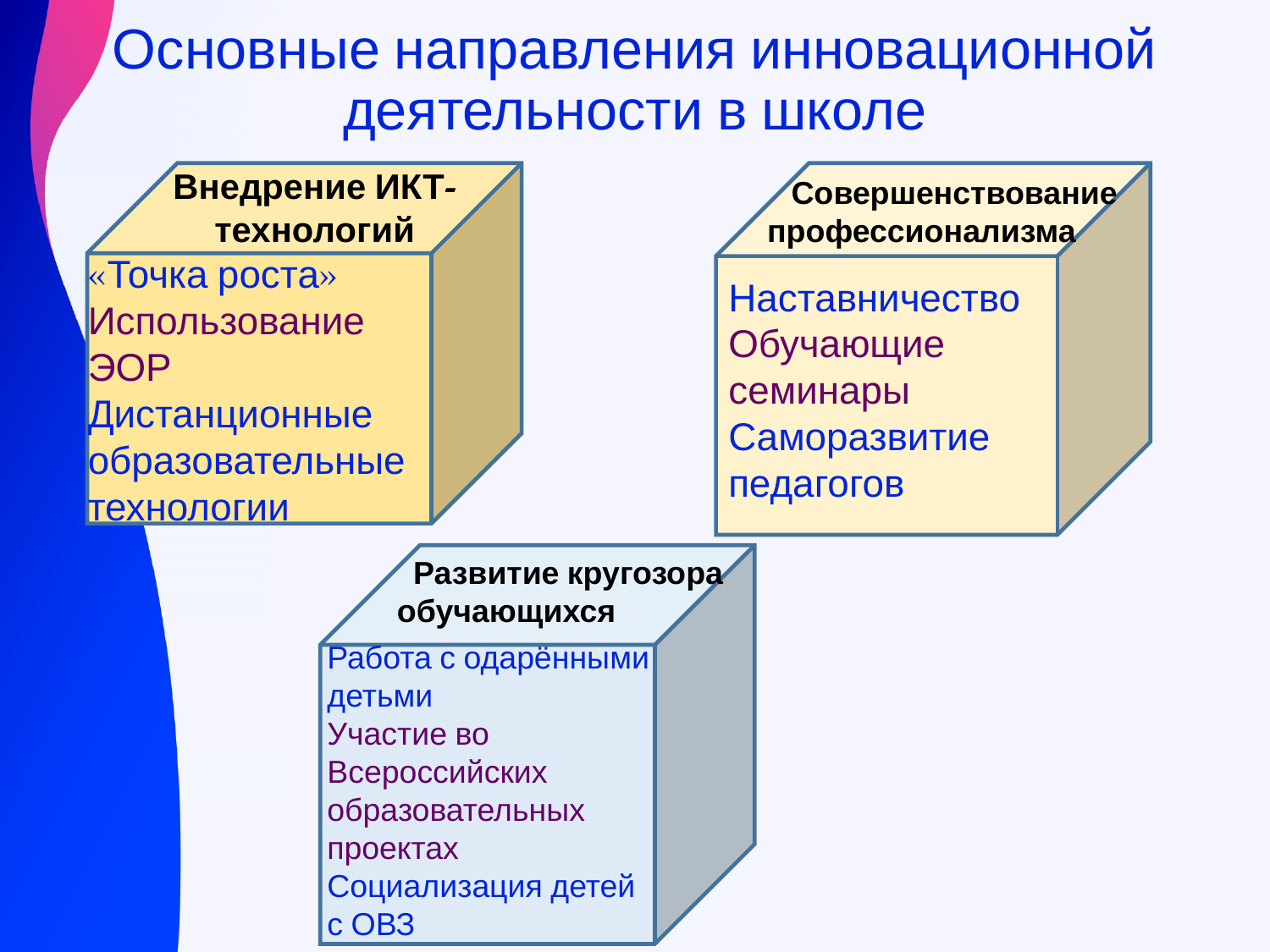

# Основные направления инновационной деятельности в школе
Внедрение ИКТ-технологий

   Совершенствование профессионализма
«Точка роста»
Использование ЭОР
Дистанционные образовательные технологии

Наставничество
Обучающие семинары
Саморазвитие  педагогов

          Развитие кругозора
        обучающихся
Работа с одарёнными детьми
Участие во Всероссийских образовательных проектах
Социализация детей
с ОВЗ